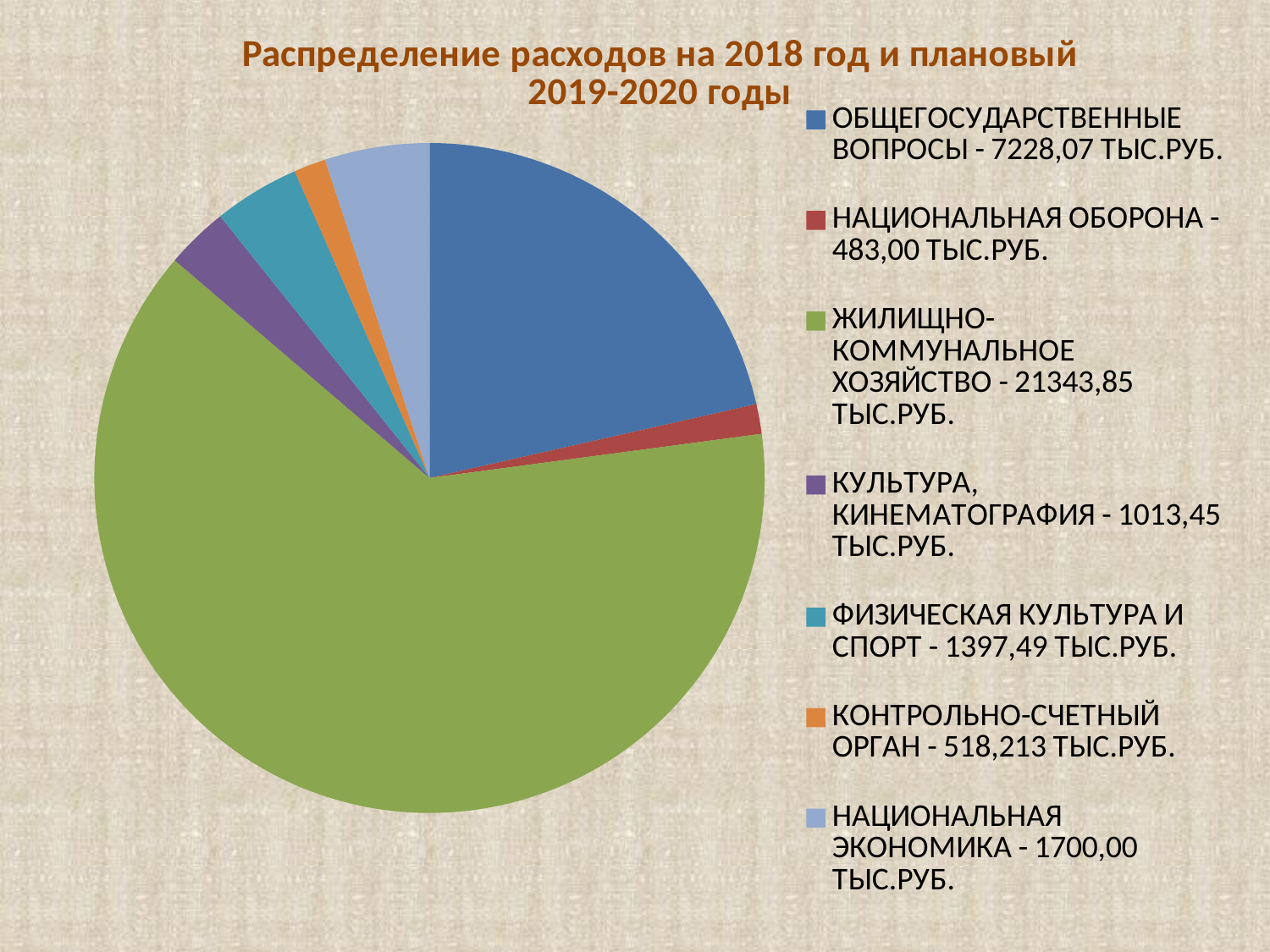

### Chart: Распределение расходов на 2018 год и плановый 2019-2020 годы

| Category | Столбец2 |
|---|---|
| ОБЩЕГОСУДАРСТВЕННЫЕ  ВОПРОСЫ - 7228,07 ТЫС.РУБ. | 7228.07 |
| НАЦИОНАЛЬНАЯ ОБОРОНА - 483,00 ТЫС.РУБ. | 483.0 |
| ЖИЛИЩНО-КОММУНАЛЬНОЕ ХОЗЯЙСТВО - 21343,85 ТЫС.РУБ. | 21343.85 |
| КУЛЬТУРА, КИНЕМАТОГРАФИЯ - 1013,45 ТЫС.РУБ. | 1013.45 |
| ФИЗИЧЕСКАЯ КУЛЬТУРА И СПОРТ - 1397,49 ТЫС.РУБ. | 1397.49 |
| КОНТРОЛЬНО-СЧЕТНЫЙ ОРГАН - 518,213 ТЫС.РУБ. | 518.213 |
| НАЦИОНАЛЬНАЯ ЭКОНОМИКА - 1700,00 ТЫС.РУБ. | 1700.0 |
#